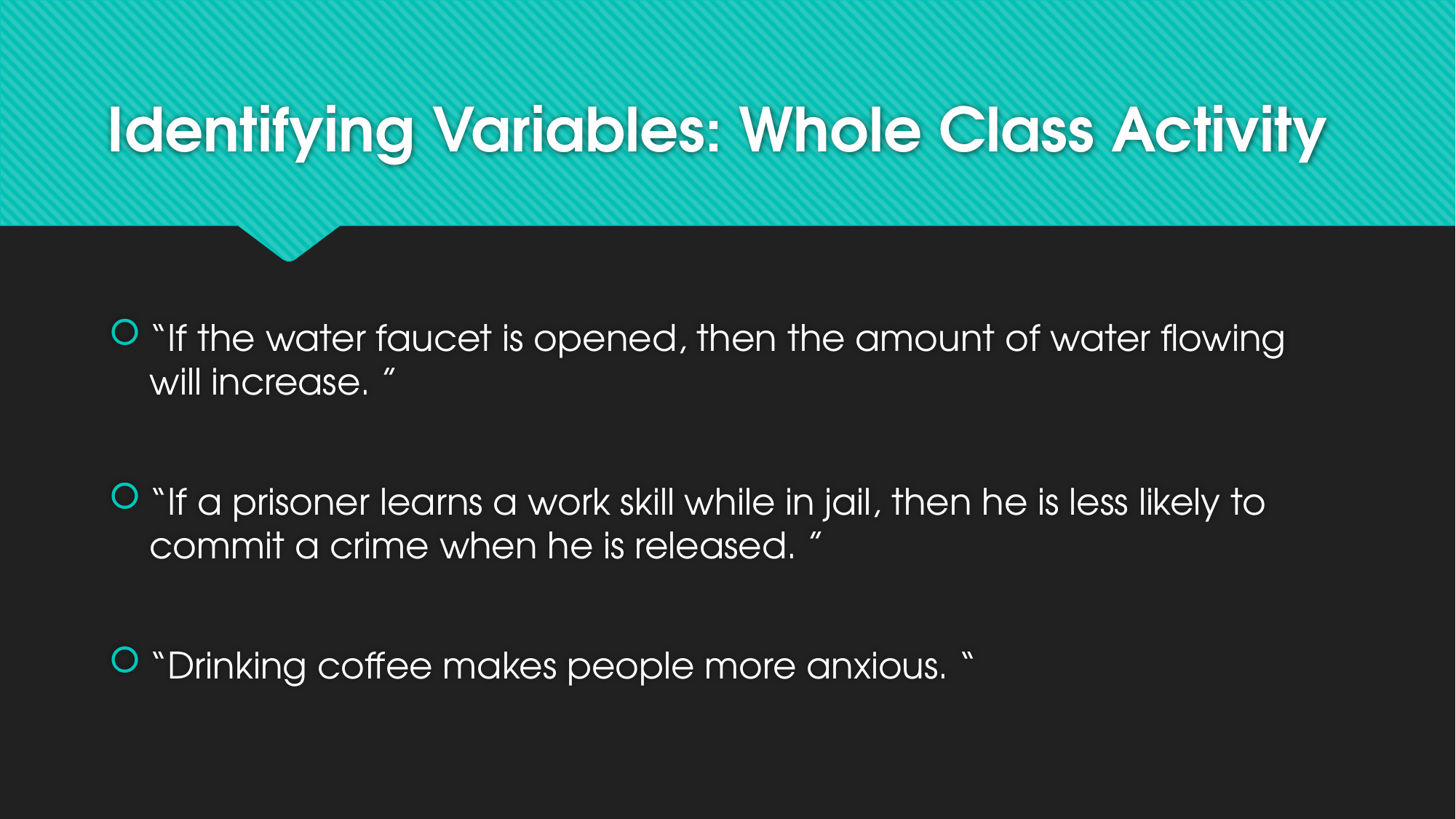

# Identifying Variables: Whole Class Activity
“If the water faucet is opened, then the amount of water flowing will increase. ”

“If a prisoner learns a work skill while in jail, then he is less likely to commit a crime when he is released. ”

“Drinking coffee makes people more anxious. “